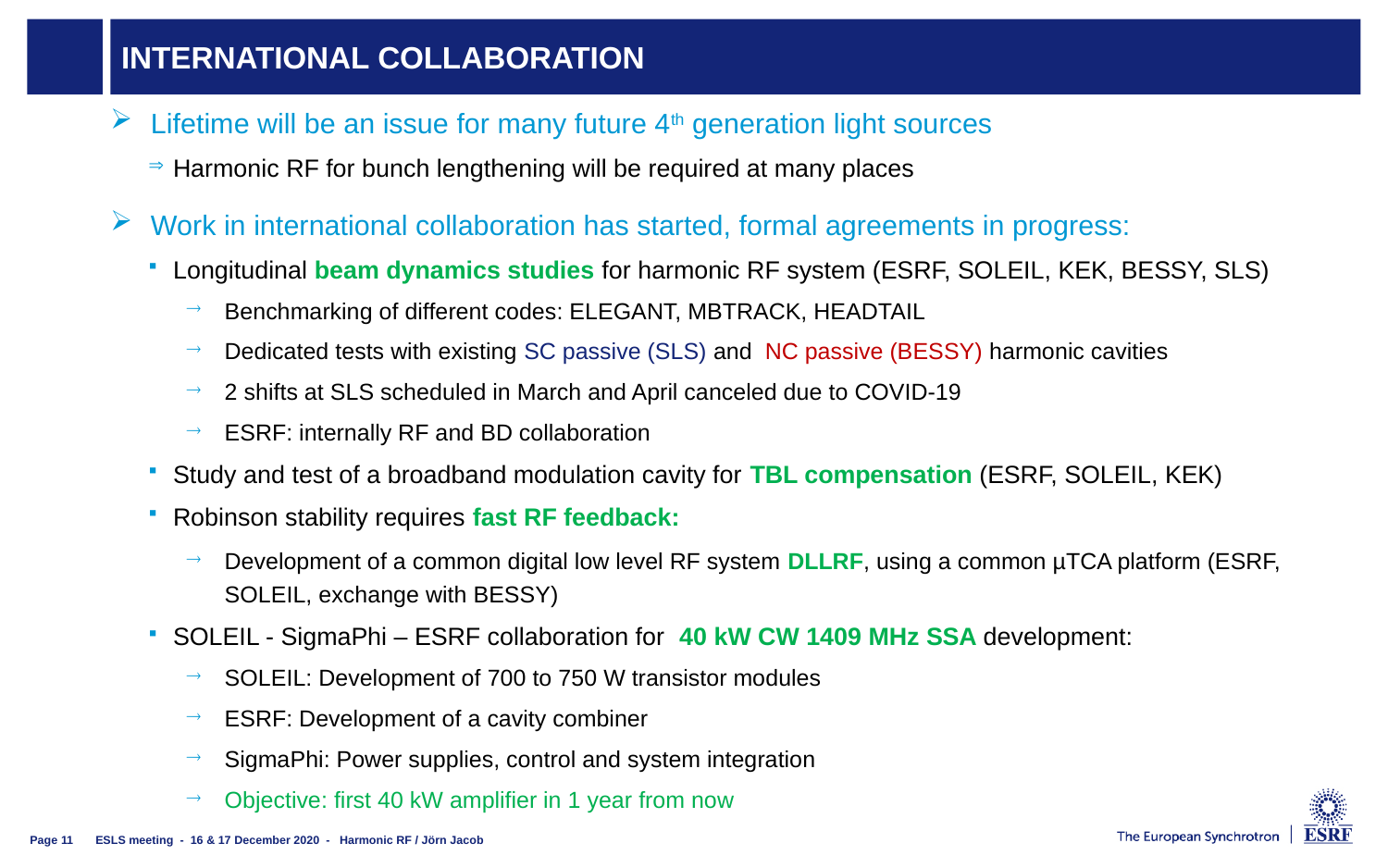

# International Collaboration
Lifetime will be an issue for many future 4th generation light sources
Harmonic RF for bunch lengthening will be required at many places
Work in international collaboration has started, formal agreements in progress:
Longitudinal beam dynamics studies for harmonic RF system (ESRF, SOLEIL, KEK, BESSY, SLS)
Benchmarking of different codes: ELEGANT, MBTRACK, HEADTAIL
Dedicated tests with existing SC passive (SLS) and  NC passive (BESSY) harmonic cavities
2 shifts at SLS scheduled in March and April canceled due to COVID-19
ESRF: internally RF and BD collaboration
Study and test of a broadband modulation cavity for TBL compensation (ESRF, SOLEIL, KEK)
Robinson stability requires fast RF feedback:
Development of a common digital low level RF system DLLRF, using a common µTCA platform (ESRF, SOLEIL, exchange with BESSY)
SOLEIL - SigmaPhi – ESRF collaboration for  40 kW CW 1409 MHz SSA development:
SOLEIL: Development of 700 to 750 W transistor modules
ESRF: Development of a cavity combiner
SigmaPhi: Power supplies, control and system integration
Objective: first 40 kW amplifier in 1 year from now

ESLS meeting  -  16 & 17 December 2020  -   Harmonic RF / Jörn Jacob
Page 11